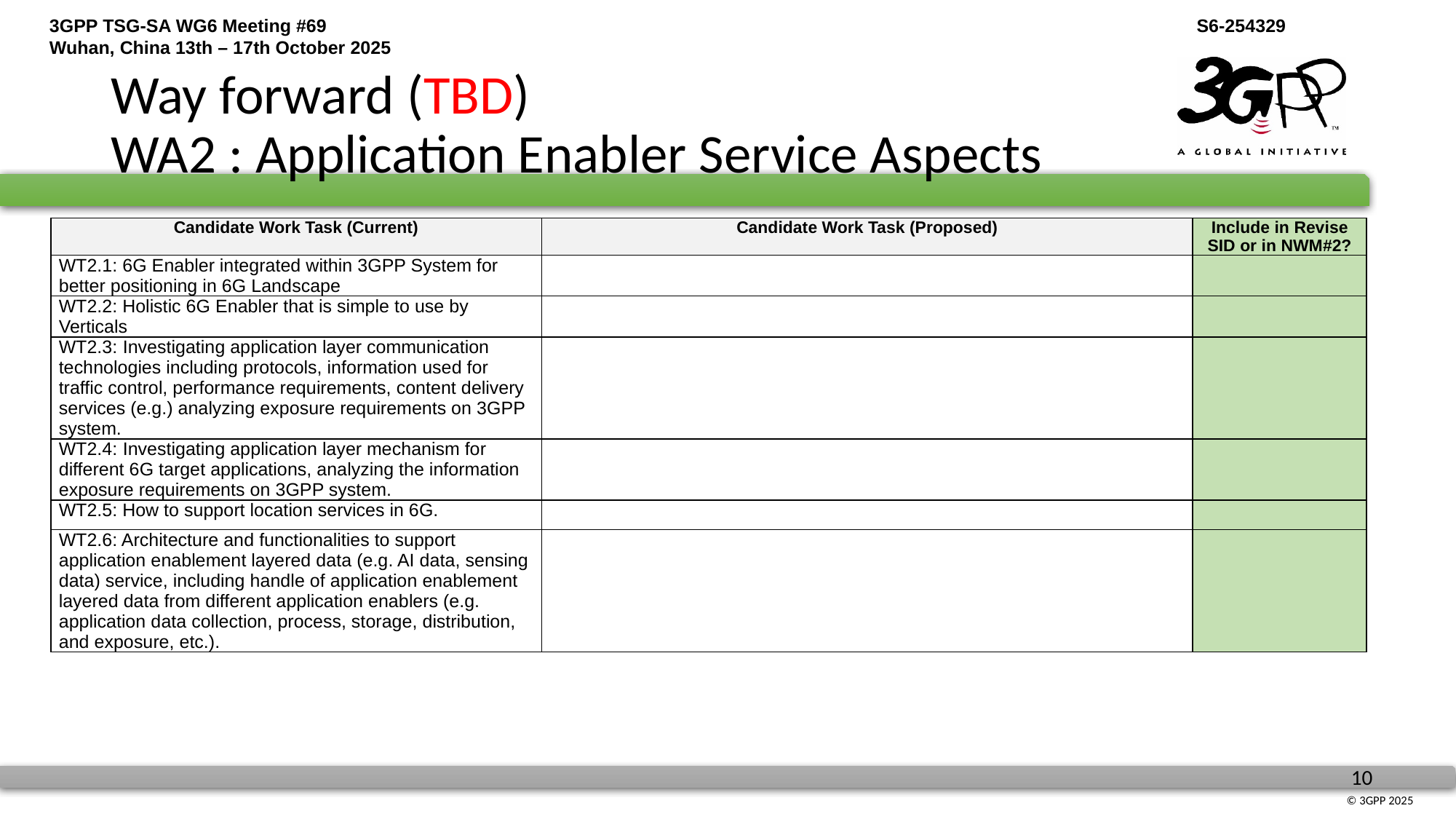

# Way forward (TBD) WA2 : Application Enabler Service Aspects
| Candidate Work Task (Current) | Candidate Work Task (Proposed) | Include in Revise SID or in NWM#2? |
| --- | --- | --- |
| WT2.1: 6G Enabler integrated within 3GPP System for better positioning in 6G Landscape |  |  |
| WT2.2: Holistic 6G Enabler that is simple to use by Verticals |  |  |
| WT2.3: Investigating application layer communication technologies including protocols, information used for traffic control, performance requirements, content delivery services (e.g.) analyzing exposure requirements on 3GPP system. |  |  |
| WT2.4: Investigating application layer mechanism for different 6G target applications, analyzing the information exposure requirements on 3GPP system. |  |  |
| WT2.5: How to support location services in 6G. |  |  |
| WT2.6: Architecture and functionalities to support application enablement layered data (e.g. AI data, sensing data) service, including handle of application enablement layered data from different application enablers (e.g. application data collection, process, storage, distribution, and exposure, etc.). |  |  |